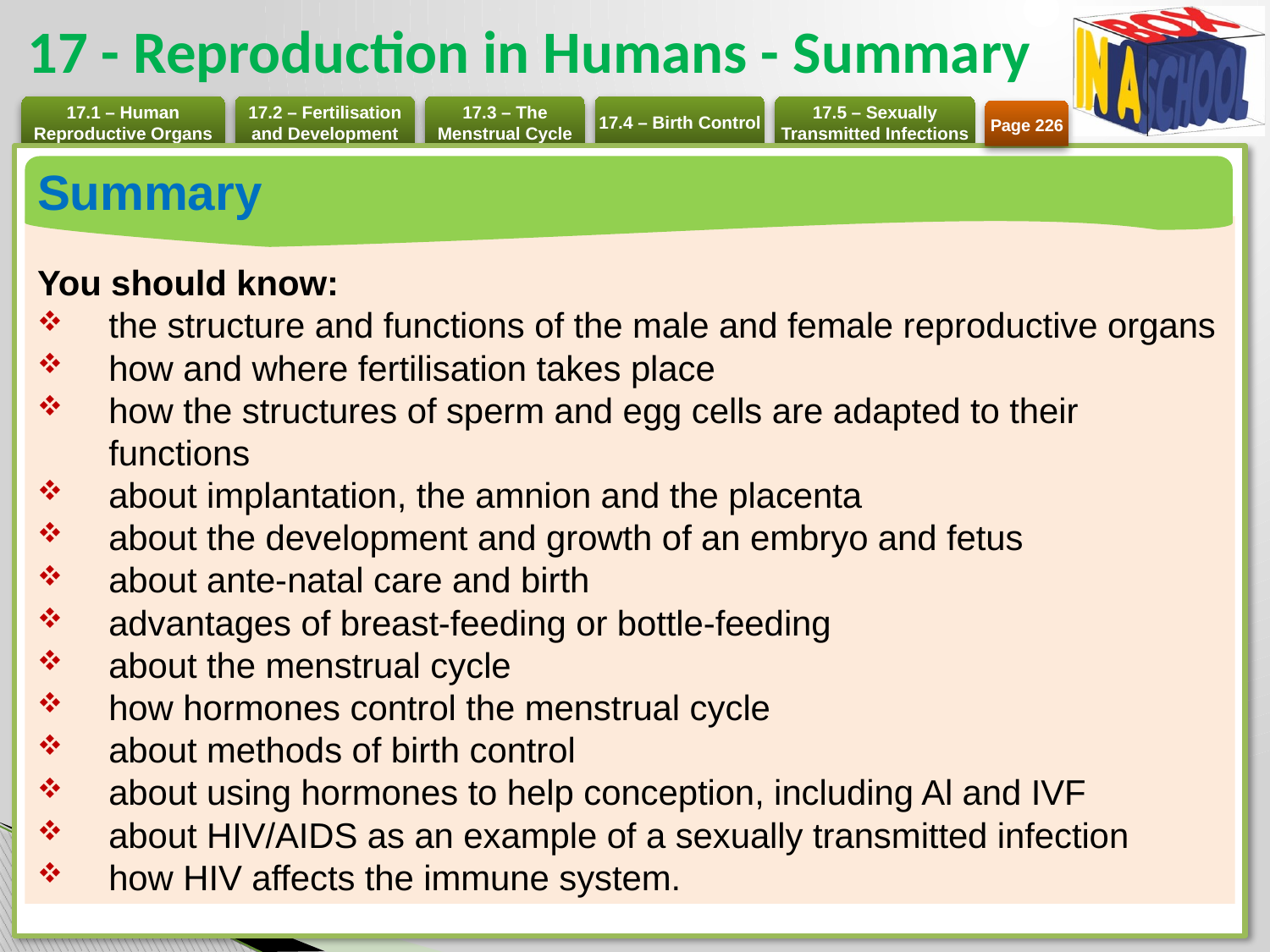

# 17 - Reproduction in Humans - Summary
Page 226
Summary

You should know:
the structure and functions of the male and female reproductive organs
how and where fertilisation takes place
how the structures of sperm and egg cells are adapted to their functions
about implantation, the amnion and the placenta
about the development and growth of an embryo and fetus
about ante-natal care and birth
advantages of breast-feeding or bottle-feeding
about the menstrual cycle
how hormones control the menstrual cycle
about methods of birth control
about using hormones to help conception, including Al and IVF
about HIV/AIDS as an example of a sexually transmitted infection
how HIV affects the immune system.